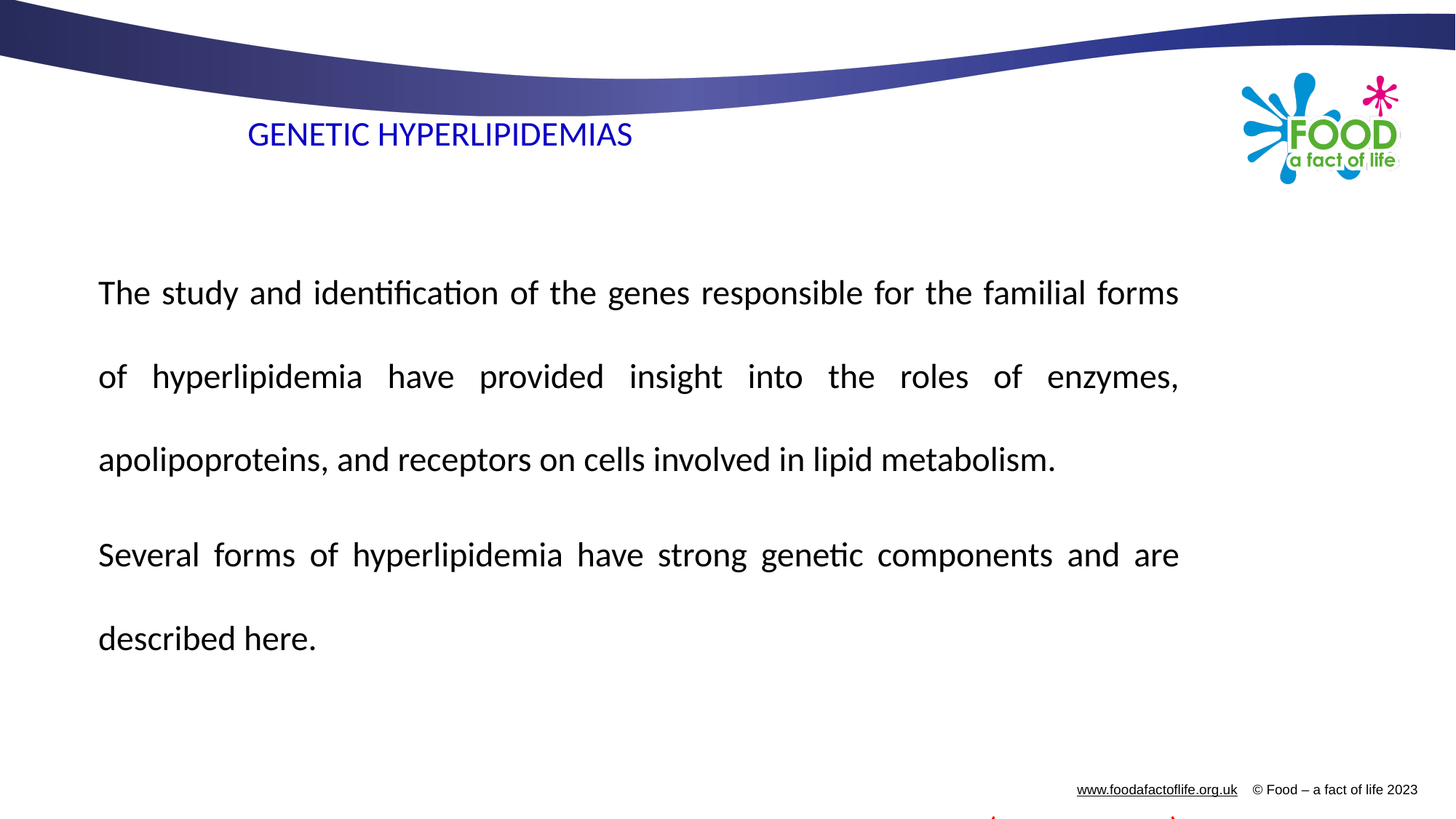

# GENETIC HYPERLIPIDEMIAS
The study and identification of the genes responsible for the familial forms of hyperlipidemia have provided insight into the roles of enzymes, apolipoproteins, and receptors on cells involved in lipid metabolism.
Several forms of hyperlipidemia have strong genetic components and are described here.

(Krause 2021)